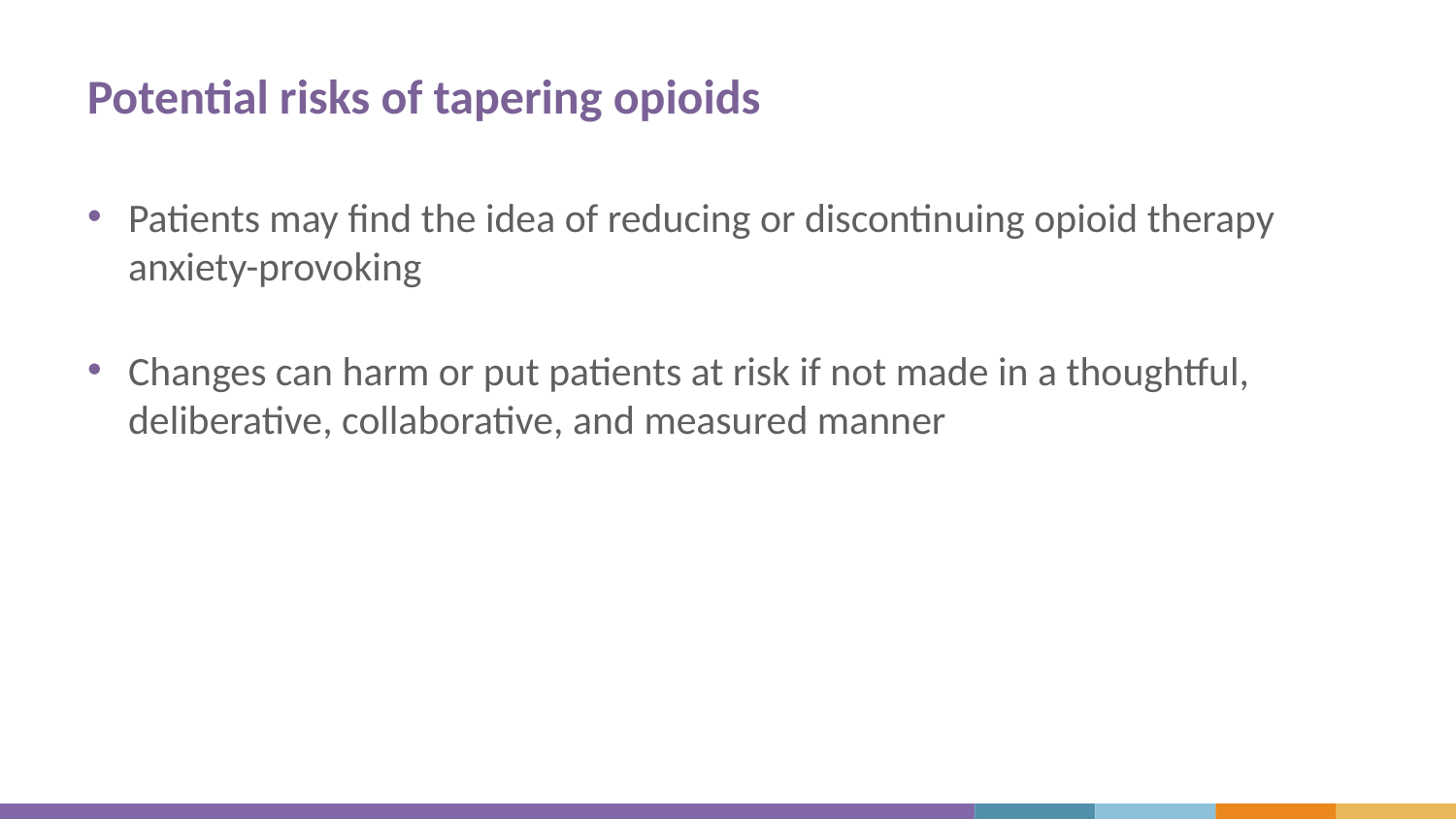

# Potential risks of tapering opioids
Patients may find the idea of reducing or discontinuing opioid therapy anxiety-provoking

Changes can harm or put patients at risk if not made in a thoughtful, deliberative, collaborative, and measured manner